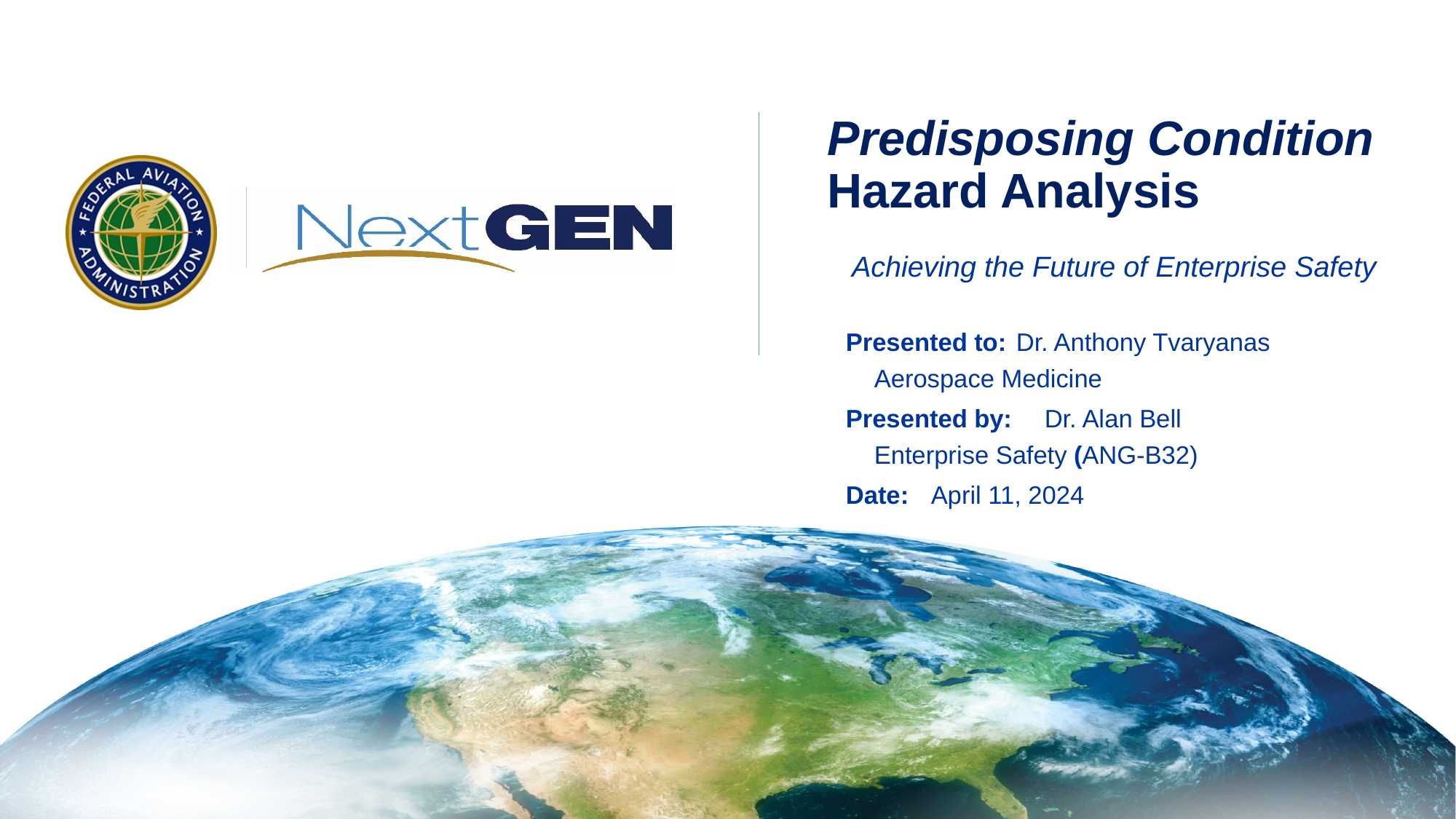

# Predisposing Condition Hazard Analysis
Achieving the Future of Enterprise Safety
Presented to:	Dr. Anthony Tvaryanas
	Aerospace Medicine
Presented by: 	Dr. Alan Bell
	Enterprise Safety (ANG-B32)
Date:	April 11, 2024